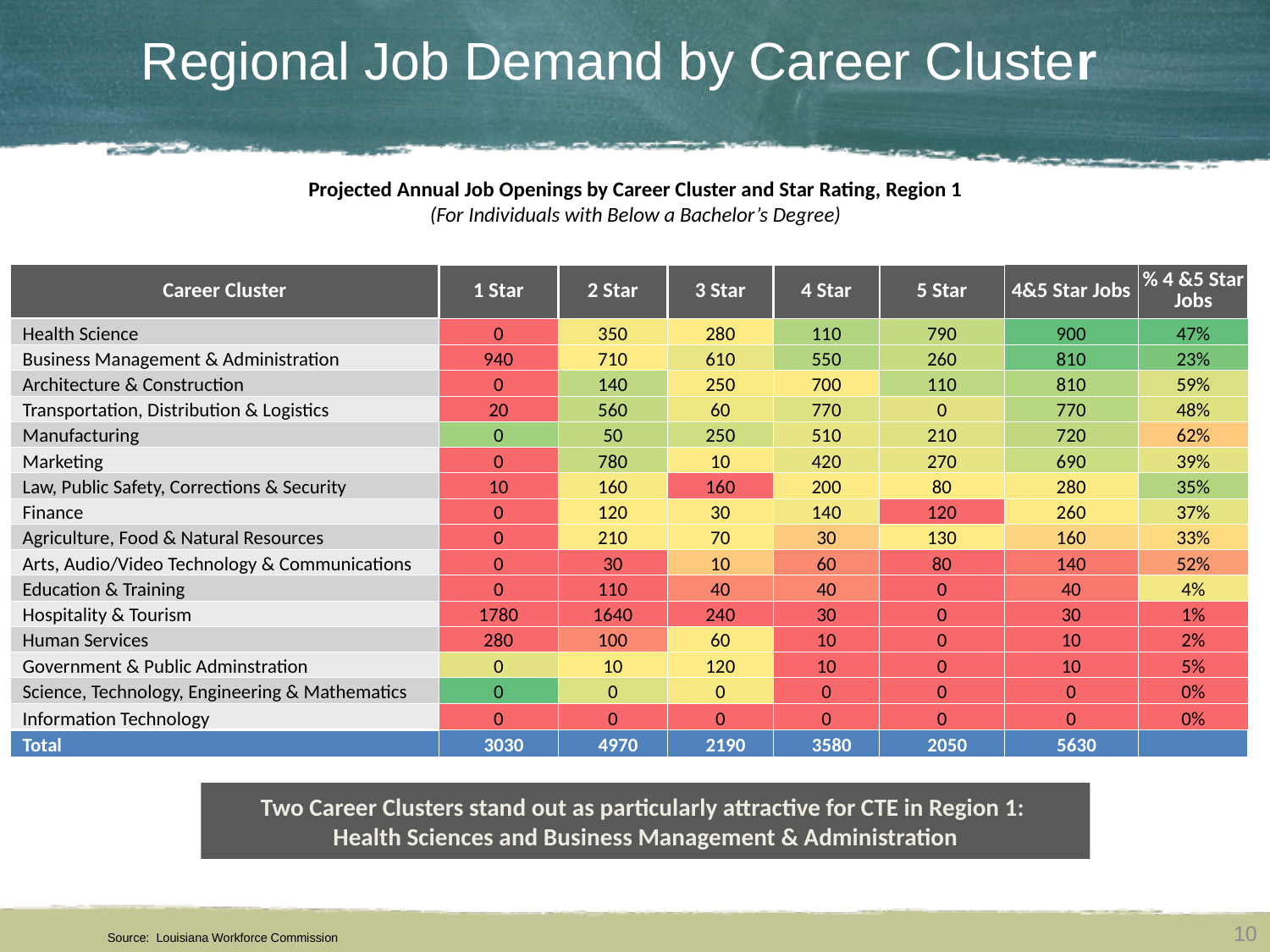

Regional Job Demand by Career Cluster
Projected Annual Job Openings by Career Cluster and Star Rating, Region 1
(For Individuals with Below a Bachelor’s Degree)
| Career Cluster | 1 Star | 2 Star | 3 Star | 4 Star | 5 Star | 4&5 Star Jobs | % 4 &5 Star Jobs |
| --- | --- | --- | --- | --- | --- | --- | --- |
| Health Science | 0 | 350 | 280 | 110 | 790 | 900 | 47% |
| Business Management & Administration | 940 | 710 | 610 | 550 | 260 | 810 | 23% |
| Architecture & Construction | 0 | 140 | 250 | 700 | 110 | 810 | 59% |
| Transportation, Distribution & Logistics | 20 | 560 | 60 | 770 | 0 | 770 | 48% |
| Manufacturing | 0 | 50 | 250 | 510 | 210 | 720 | 62% |
| Marketing | 0 | 780 | 10 | 420 | 270 | 690 | 39% |
| Law, Public Safety, Corrections & Security | 10 | 160 | 160 | 200 | 80 | 280 | 35% |
| Finance | 0 | 120 | 30 | 140 | 120 | 260 | 37% |
| Agriculture, Food & Natural Resources | 0 | 210 | 70 | 30 | 130 | 160 | 33% |
| Arts, Audio/Video Technology & Communications | 0 | 30 | 10 | 60 | 80 | 140 | 52% |
| Education & Training | 0 | 110 | 40 | 40 | 0 | 40 | 4% |
| Hospitality & Tourism | 1780 | 1640 | 240 | 30 | 0 | 30 | 1% |
| Human Services | 280 | 100 | 60 | 10 | 0 | 10 | 2% |
| Government & Public Adminstration | 0 | 10 | 120 | 10 | 0 | 10 | 5% |
| Science, Technology, Engineering & Mathematics | 0 | 0 | 0 | 0 | 0 | 0 | 0% |
| Information Technology | 0 | 0 | 0 | 0 | 0 | 0 | 0% |
| Total | 3030 | 4970 | 2190 | 3580 | 2050 | 5630 |  |
Two Career Clusters stand out as particularly attractive for CTE in Region 1:
Health Sciences and Business Management & Administration
10
Source:  Louisiana Workforce Commission